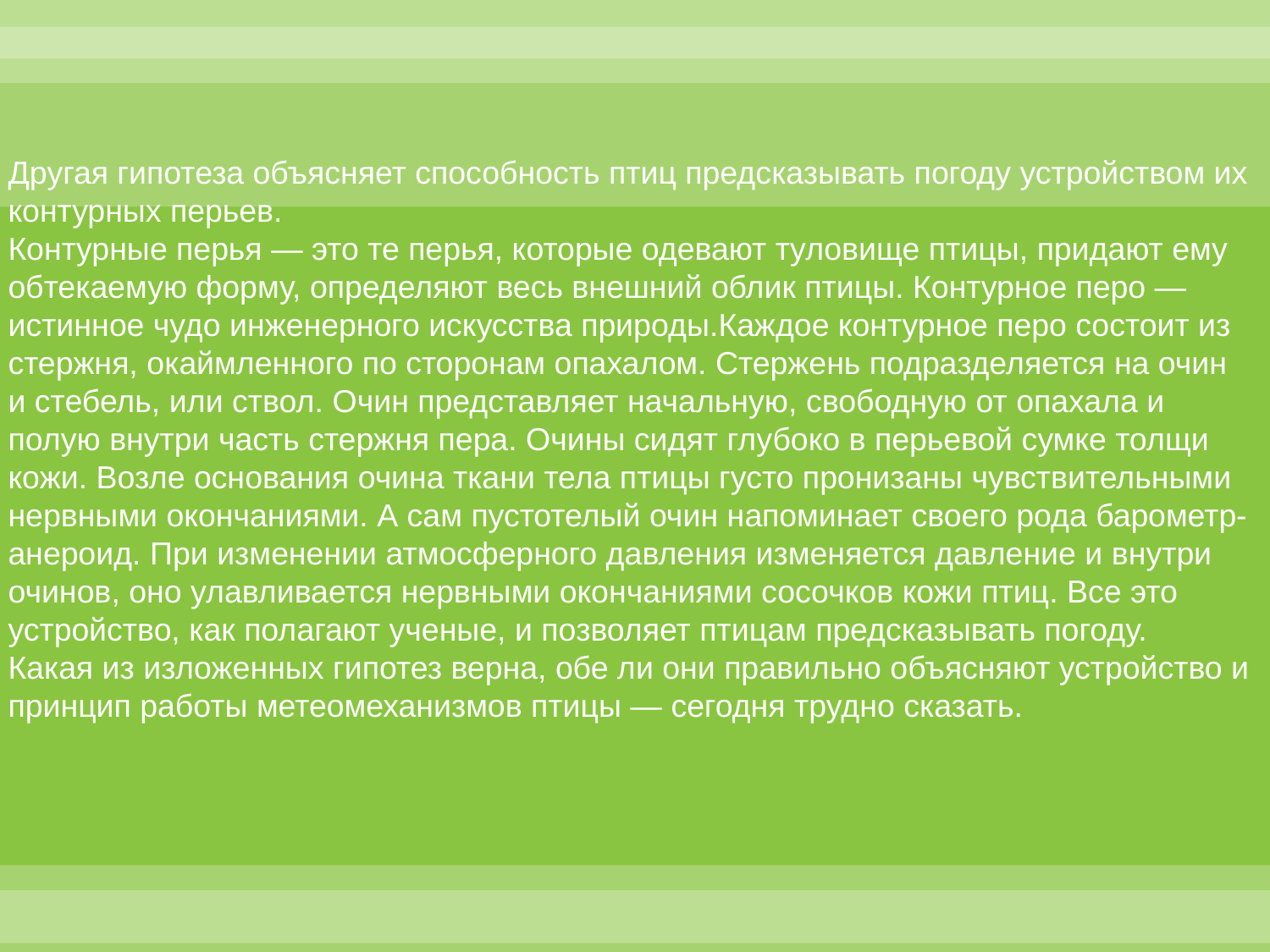

Другая гипотеза объясняет способность птиц предсказывать погоду устройством их контурных перьев.
Контурные перья — это те перья, которые одевают туловище птицы, придают ему обтекаемую форму, определяют весь внешний облик птицы. Контурное перо — истинное чудо инженерного искусства природы.Каждое контурное перо состоит из стержня, окаймленного по сторонам опахалом. Стержень подразделяется на очин и стебель, или ствол. Очин представляет начальную, свободную от опахала и полую внутри часть стержня пера. Очины сидят глубоко в перьевой сумке толщи кожи. Возле основания очина ткани тела птицы густо пронизаны чувствительными нервными окончаниями. А сам пустотелый очин напоминает своего рода барометр-анероид. При изменении атмосферного давления изменяется давление и внутри очинов, оно улавливается нервными окончаниями сосочков кожи птиц. Все это устройство, как полагают ученые, и позволяет птицам предсказывать погоду.
Какая из изложенных гипотез верна, обе ли они правильно объясняют устройство и принцип работы метеомеханизмов птицы — сегодня трудно сказать.